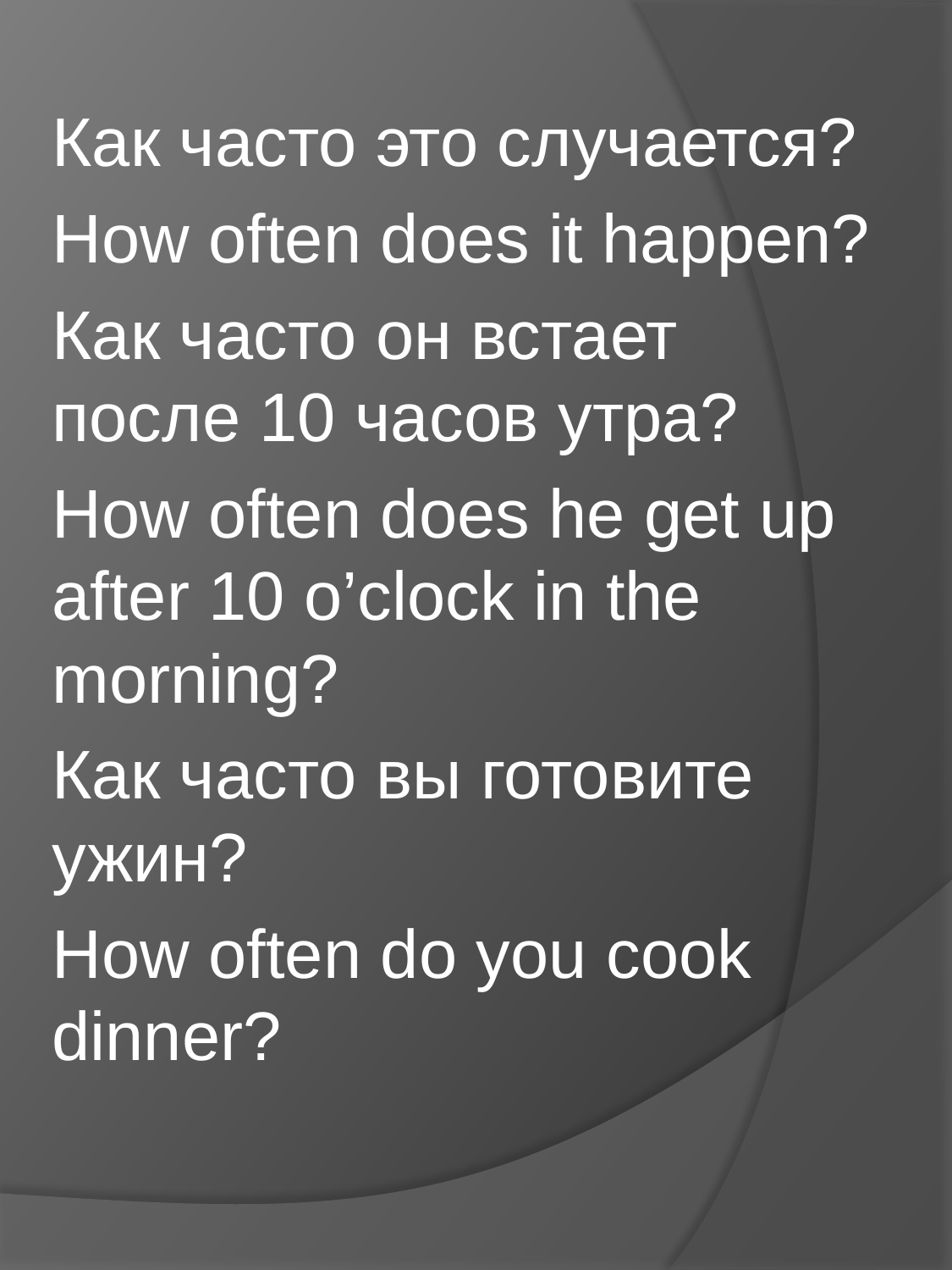

Как часто это случается?
How often does it happen?
Как часто он встает после 10 часов утра?
How often does he get up after 10 o’clock in the morning?
Как часто вы готовите ужин?
How often do you cook dinner?